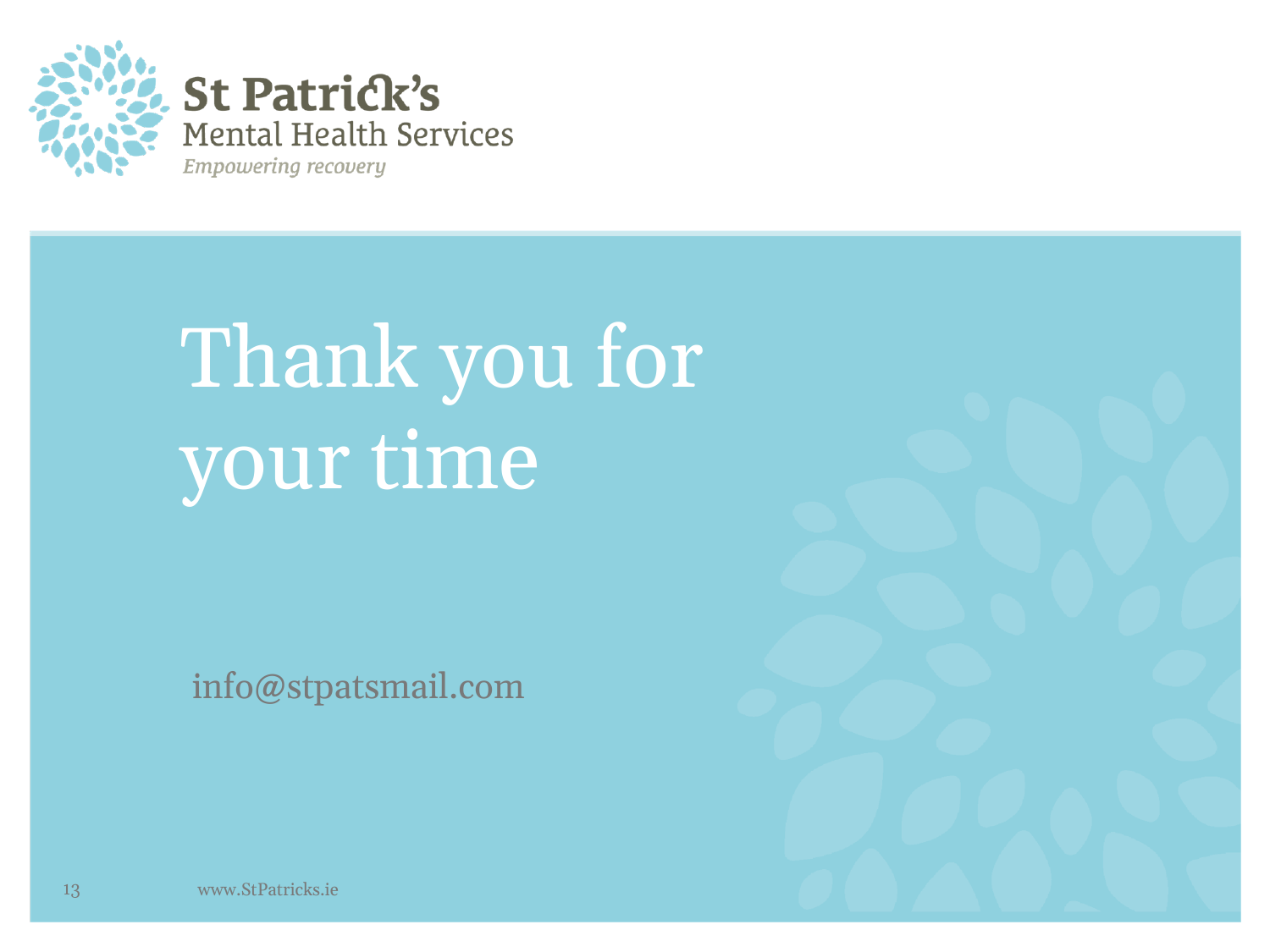

# Thank you for your time
info@stpatsmail.com
13
www.StPatricks.ie